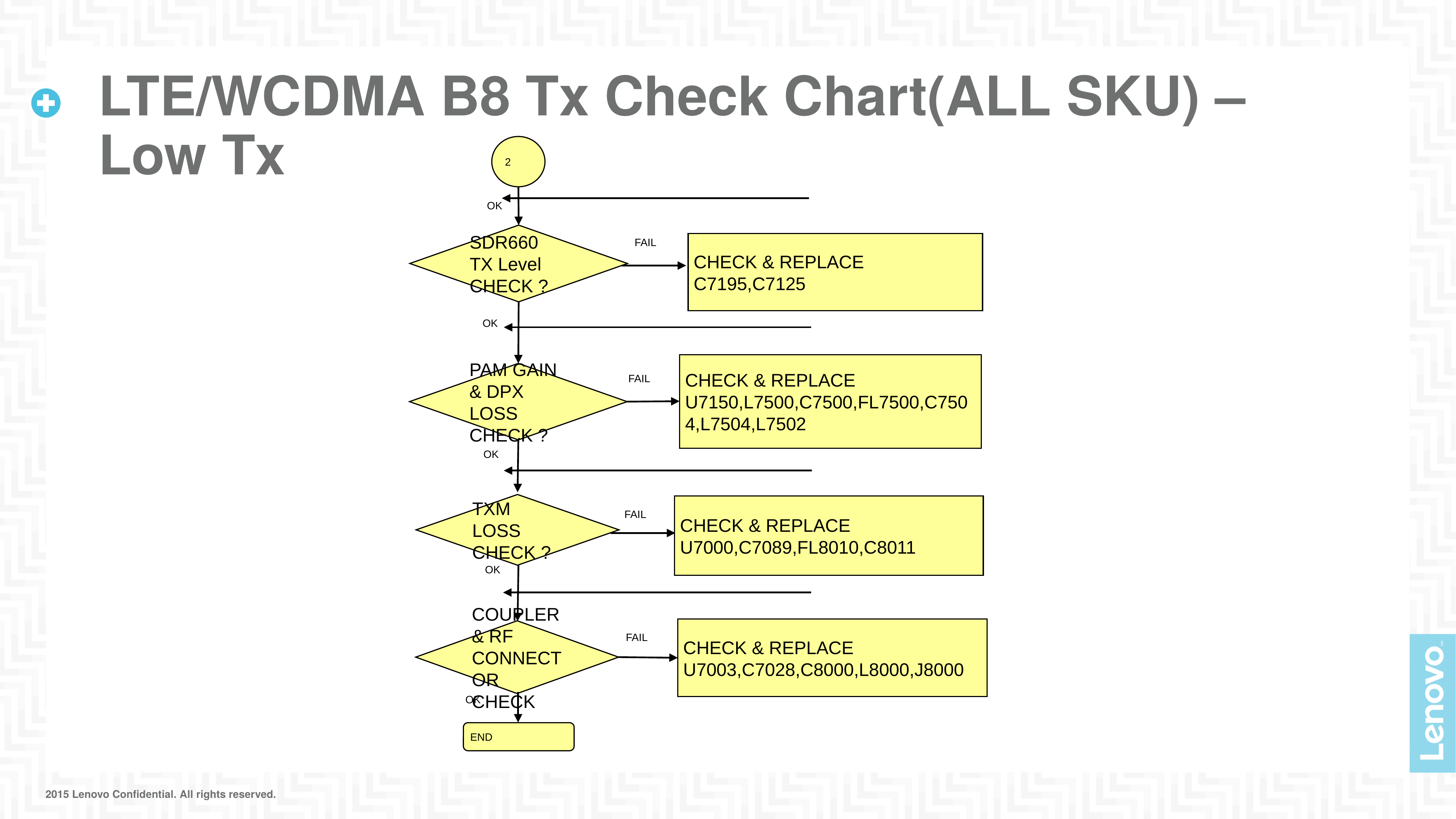

# LTE/WCDMA B8 Tx Check Chart(ALL SKU) – Low Tx
2
OK
SDR660
TX Level
CHECK ?
FAIL
CHECK & REPLACE
C7195,C7125
OK
CHECK & REPLACE
U7150,L7500,C7500,FL7500,C7504,L7504,L7502
PAM GAIN & DPX LOSS
CHECK ?
FAIL
OK
TXM LOSS
CHECK ?
CHECK & REPLACE
U7000,C7089,FL8010,C8011
FAIL
OK
CHECK & REPLACE
U7003,C7028,C8000,L8000,J8000
COUPLER & RF CONNECTOR
CHECK
FAIL
OK
END